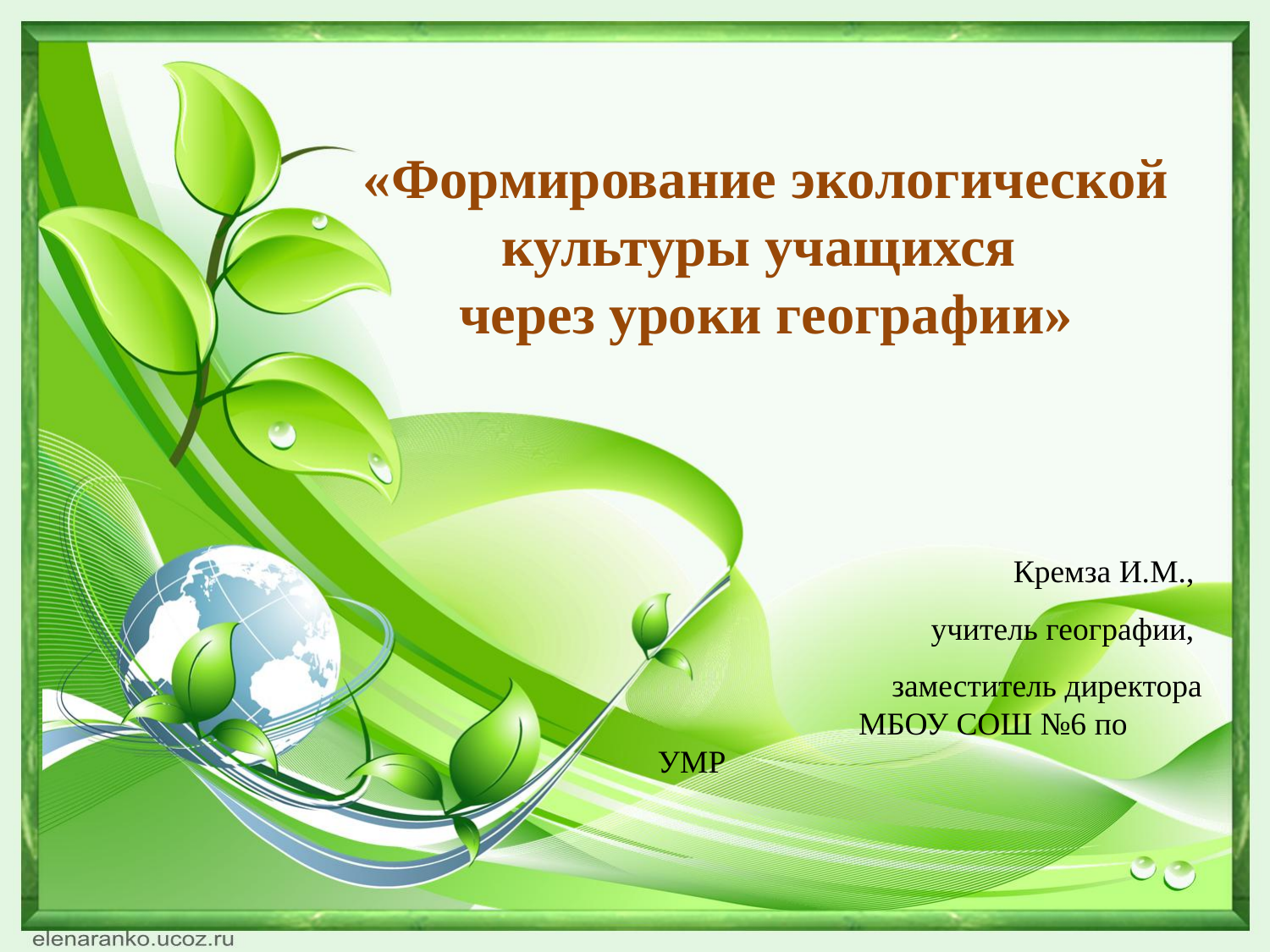

«Формирование экологической культуры учащихся
через уроки географии»
Кремза И.М.,
учитель географии,
заместитель директора
                         МБОУ СОШ №6 по УМР